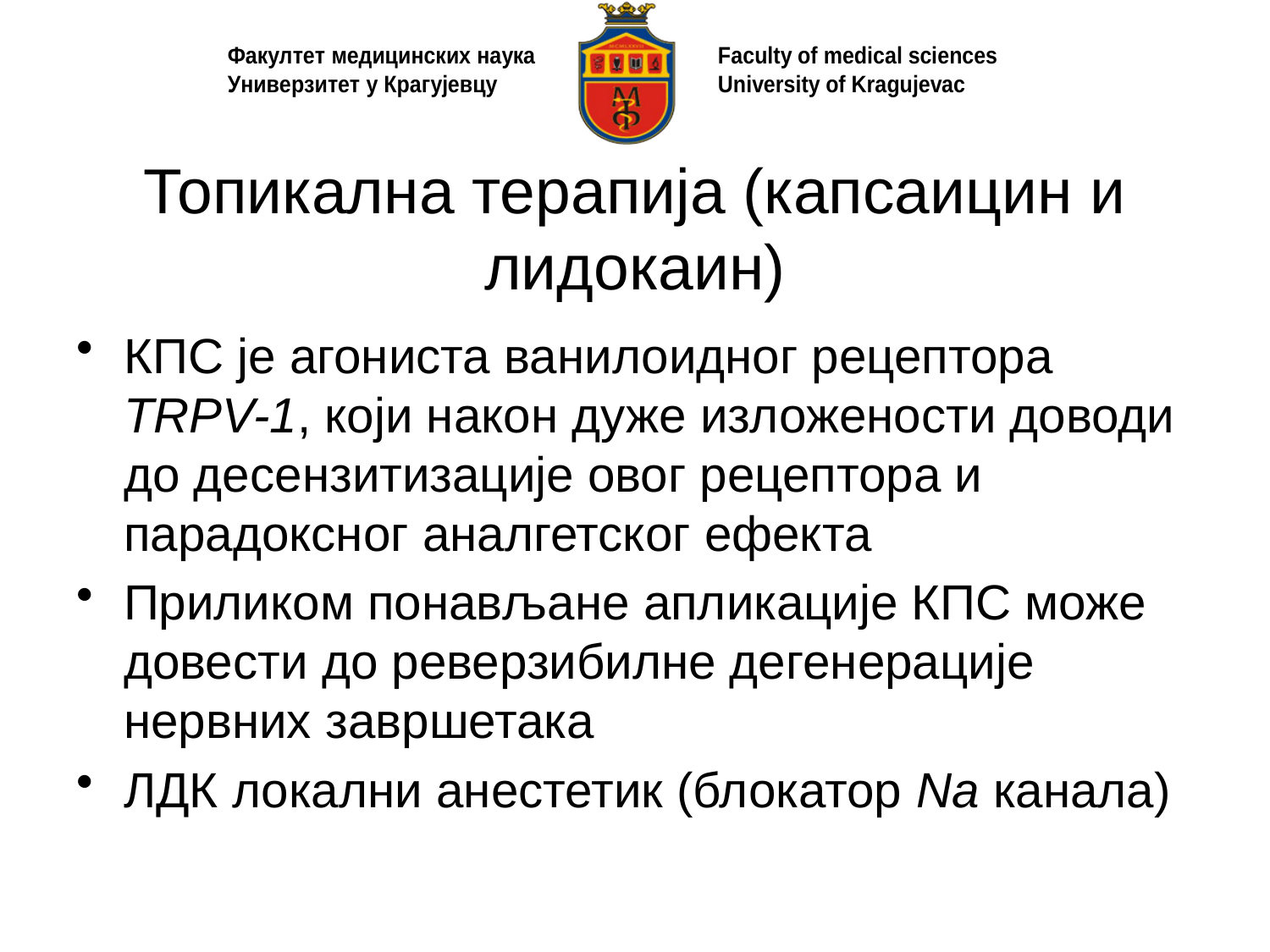

# Топикална терапија (капсаицин и лидокаин)
КПС је агониста ванилоидног рецептора TRPV-1, који након дуже изложености доводи до десензитизације овог рецептора и парадоксног аналгетског ефекта
Приликом понављане апликације КПС може довести до реверзибилне дегенерације нервних завршетака
ЛДК локални анестетик (блокатор Na канала)